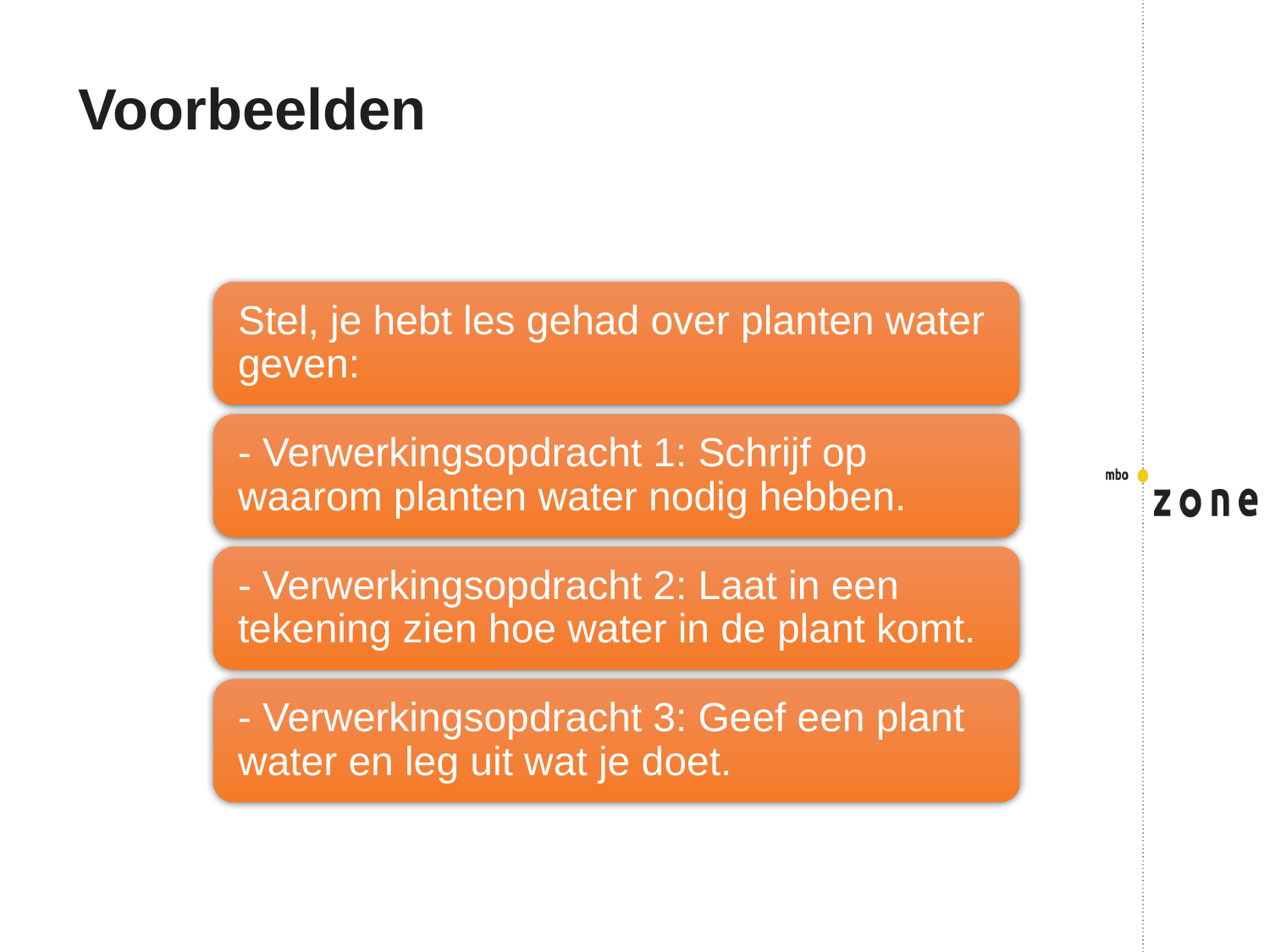

# Voorbeelden
Stel, je hebt les gehad over planten water geven:
- Verwerkingsopdracht 1: Schrijf op waarom planten water nodig hebben.
- Verwerkingsopdracht 2: Laat in een tekening zien hoe water in de plant komt.
- Verwerkingsopdracht 3: Geef een plant water en leg uit wat je doet.